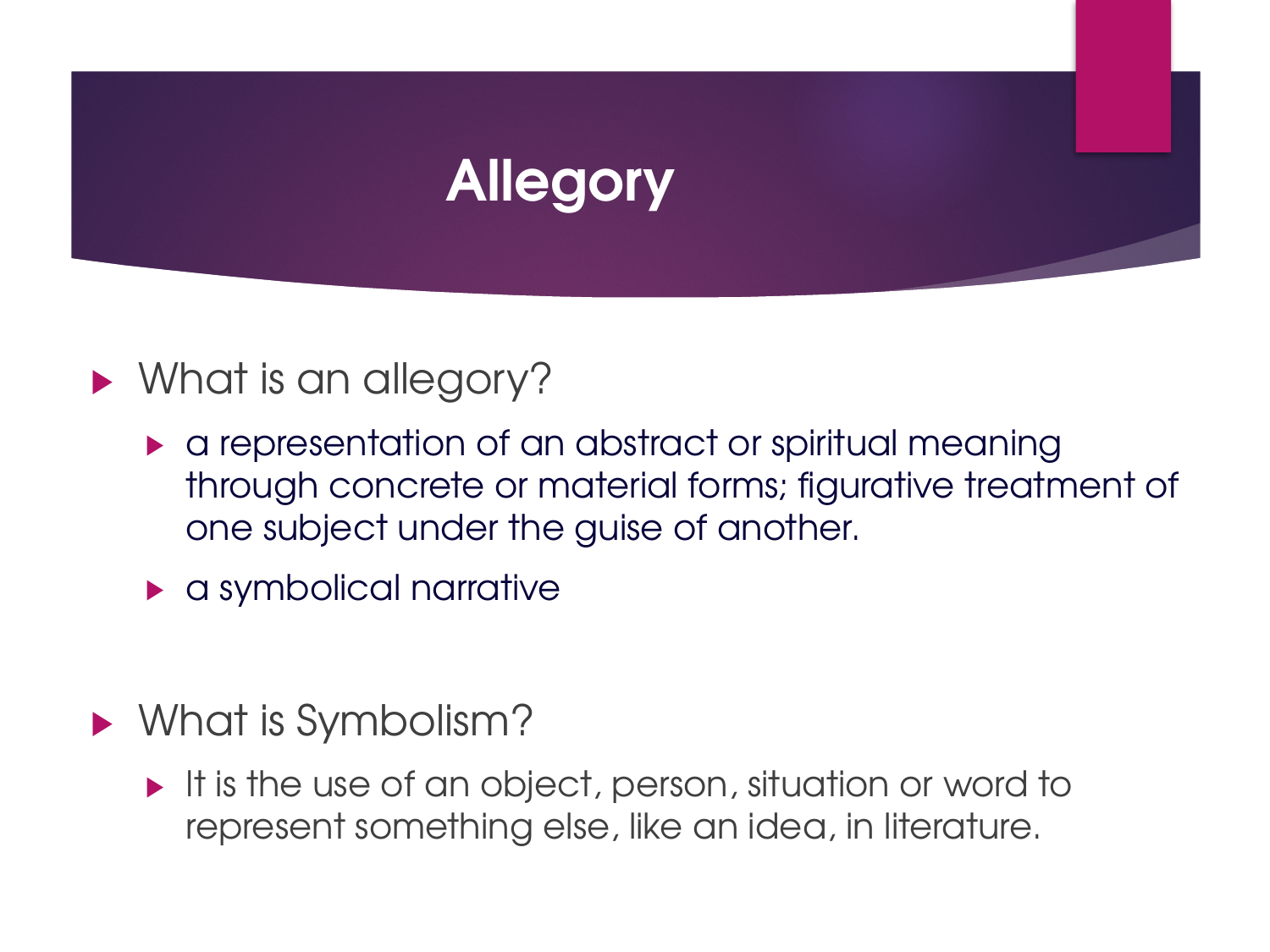

# Allegory
What is an allegory?
a representation of an abstract or spiritual meaning through concrete or material forms; figurative treatment of one subject under the guise of another.
a symbolical narrative

What is Symbolism?
It is the use of an object, person, situation or word to represent something else, like an idea, in literature.